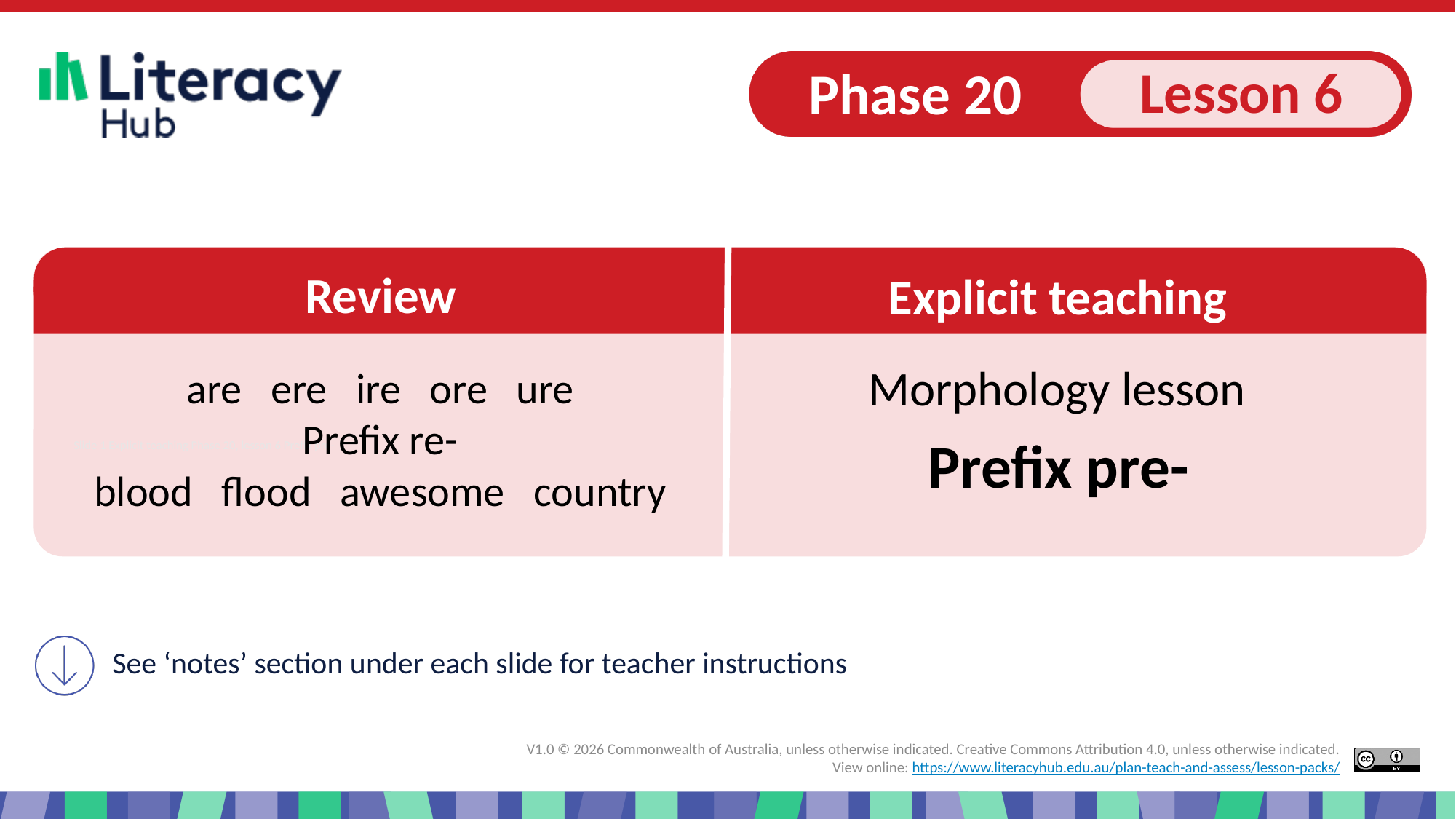

Slide 1 Explicit teaching Phase 20, lesson 6 Prefix pre-
are   ere   ire   ore   ure
Prefix re-
blood   flood   awesome   country

Prefix pre-